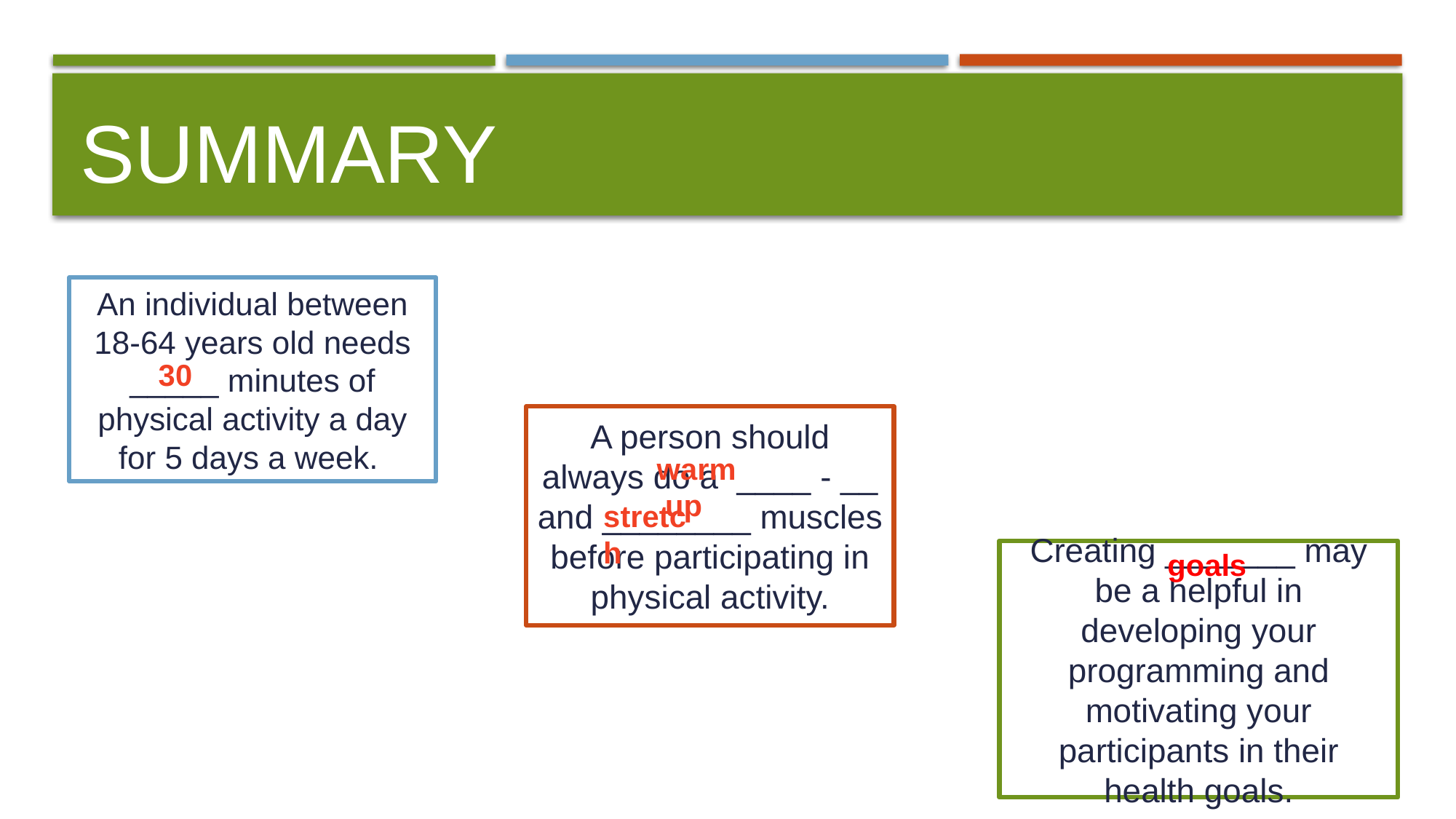

# Summary
An individual between 18-64 years old needs _____ minutes of physical activity a day for 5 days a week.
30
A person should always do a  ____ - __ and ________ muscles before participating in physical activity.
warm   up
stretch
goals
Creating _______ may be a helpful in developing your programming and motivating your participants in their health goals.